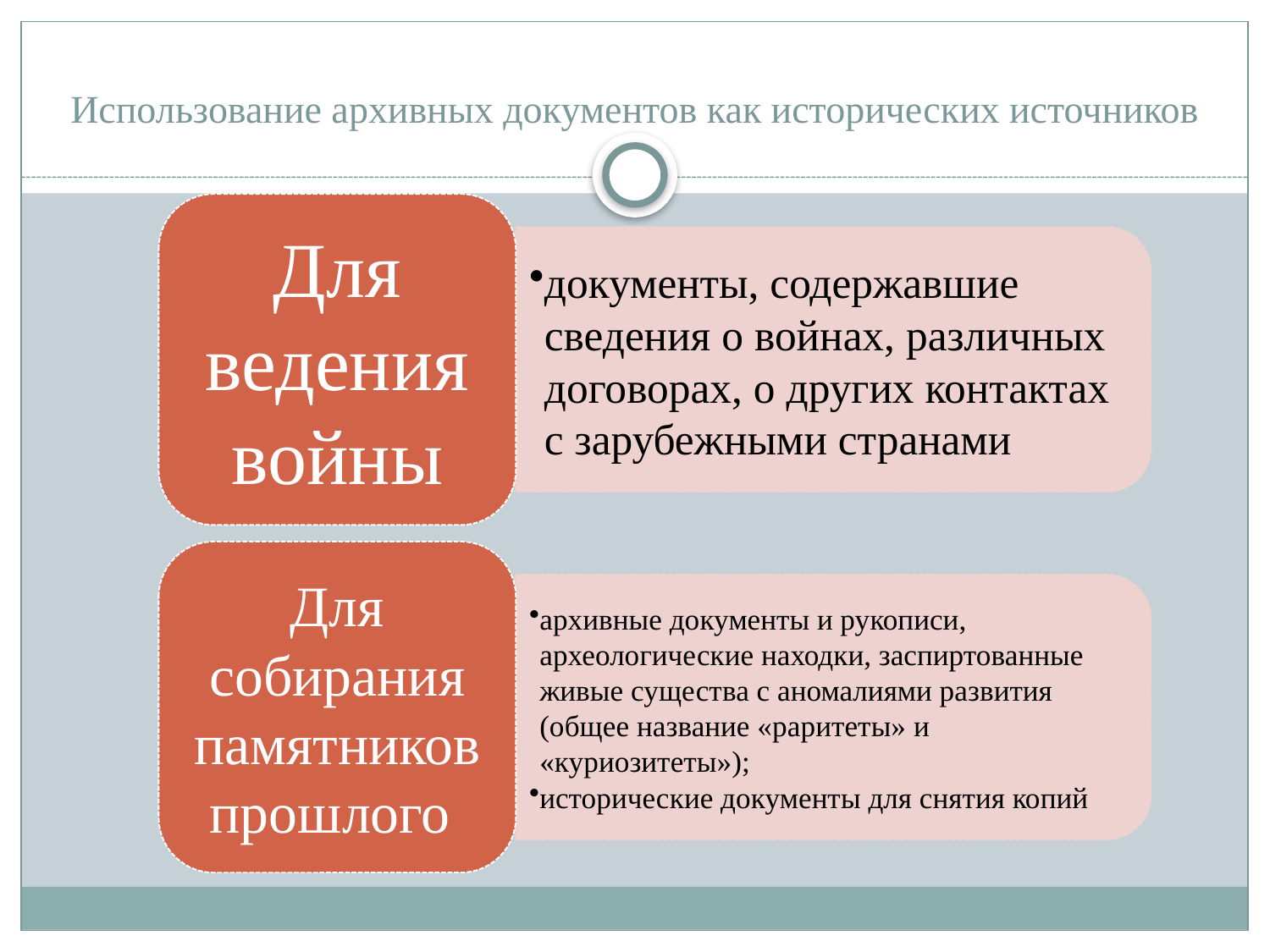

# Использование архивных документов как исторических источников
Для ведения войны
документы, содержавшие сведения о войнах, различных договорах, о других контактах с зарубежными странами
Для собирания памятников прошлого
архивные документы и рукописи, археологические находки, заспиртованные живые существа с аномалиями развития (общее название «раритеты» и «куриозитеты»);
исторические документы для снятия копий